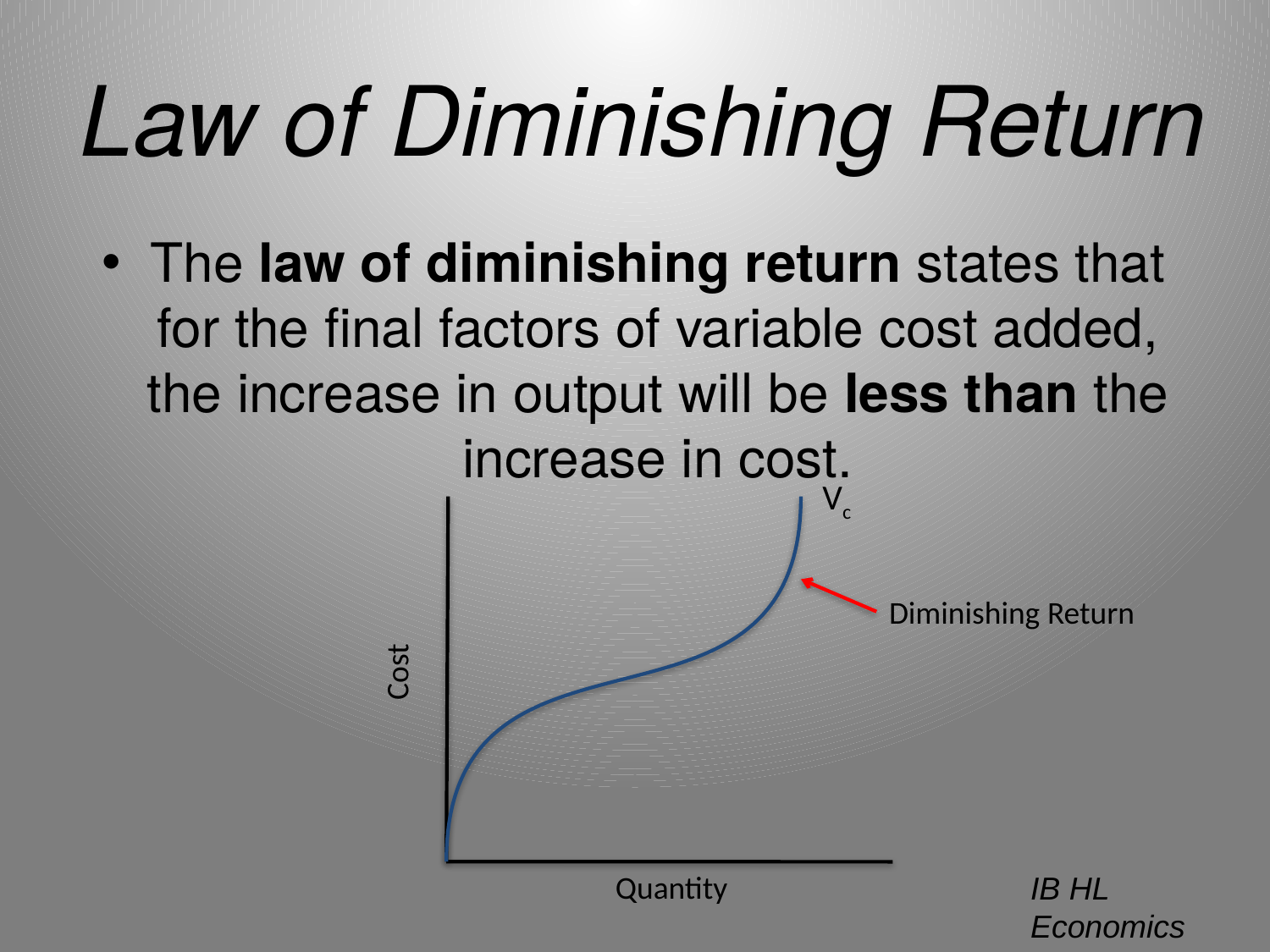

# Law of Diminishing Return
The law of diminishing return states that for the final factors of variable cost added, the increase in output will be less than the increase in cost.

Vc
Diminishing Return
Cost
Quantity
IB HL Economics
Will Congleton